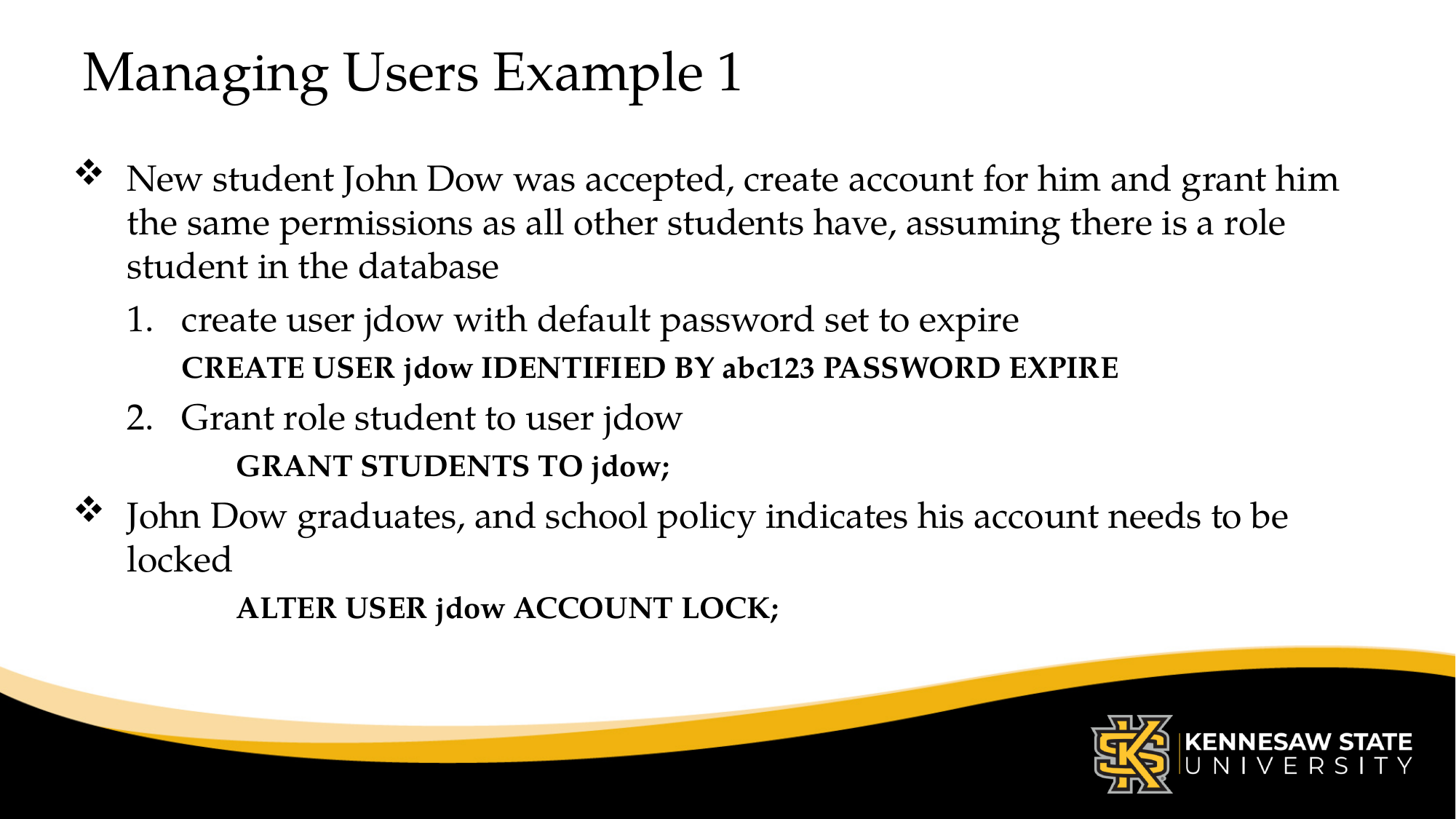

# Managing Users Example 1
New student John Dow was accepted, create account for him and grant him the same permissions as all other students have, assuming there is a role student in the database
create user jdow with default password set to expire
CREATE USER jdow IDENTIFIED BY abc123 PASSWORD EXPIRE
Grant role student to user jdow
	GRANT STUDENTS TO jdow;
John Dow graduates, and school policy indicates his account needs to be locked
	ALTER USER jdow ACCOUNT LOCK;